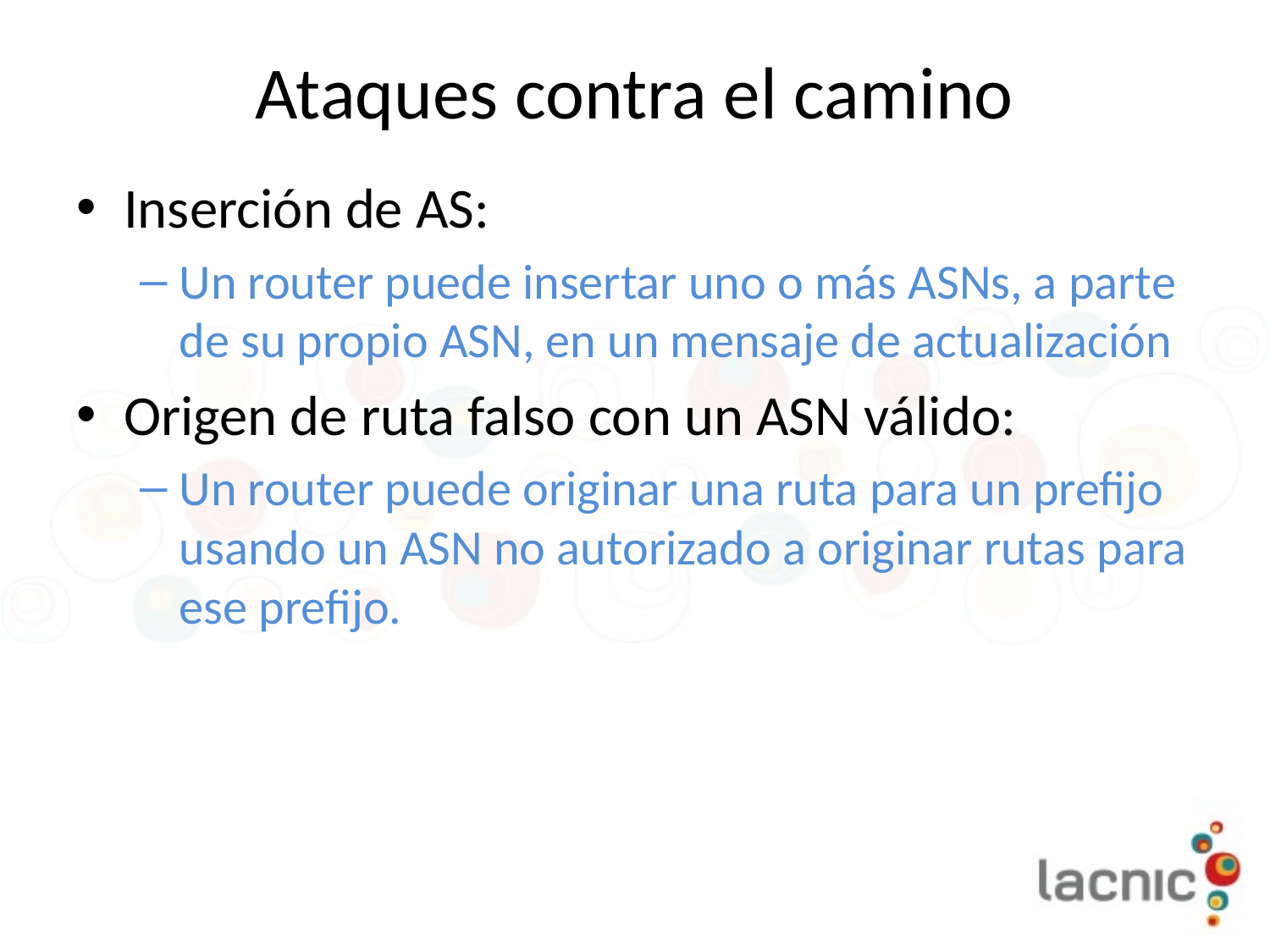

# Ataques contra el camino
Inserción de AS:
Un router puede insertar uno o más ASNs, a parte de su propio ASN, en un mensaje de actualización
Origen de ruta falso con un ASN válido:
Un router puede originar una ruta para un prefijo usando un ASN no autorizado a originar rutas para ese prefijo.